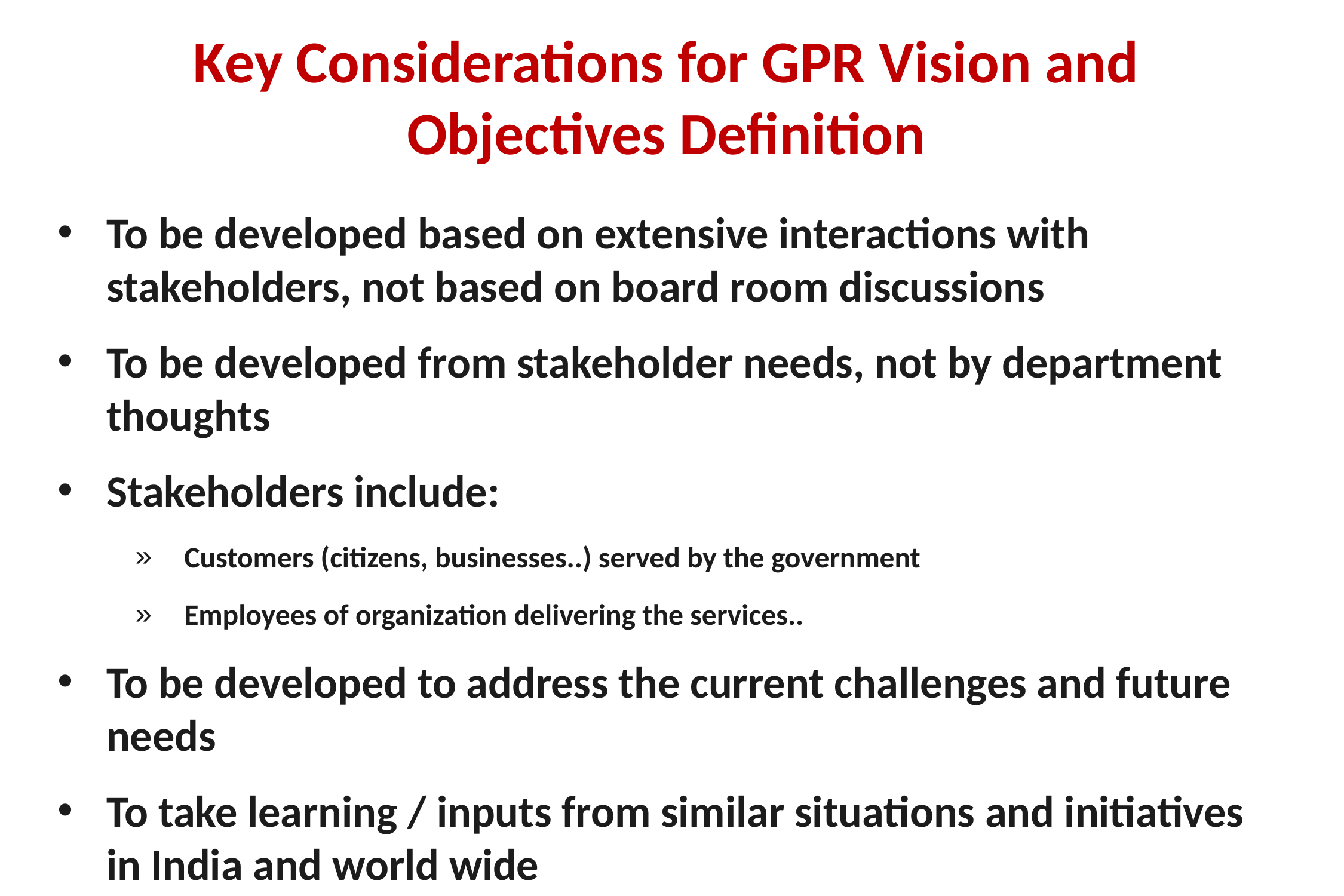

# Key Considerations for GPR Vision and Objectives Definition
To be developed based on extensive interactions with stakeholders, not based on board room discussions
To be developed from stakeholder needs, not by department thoughts
Stakeholders include:
Customers (citizens, businesses..) served by the government
Employees of organization delivering the services..
To be developed to address the current challenges and future needs
To take learning / inputs from similar situations and initiatives in India and world wide